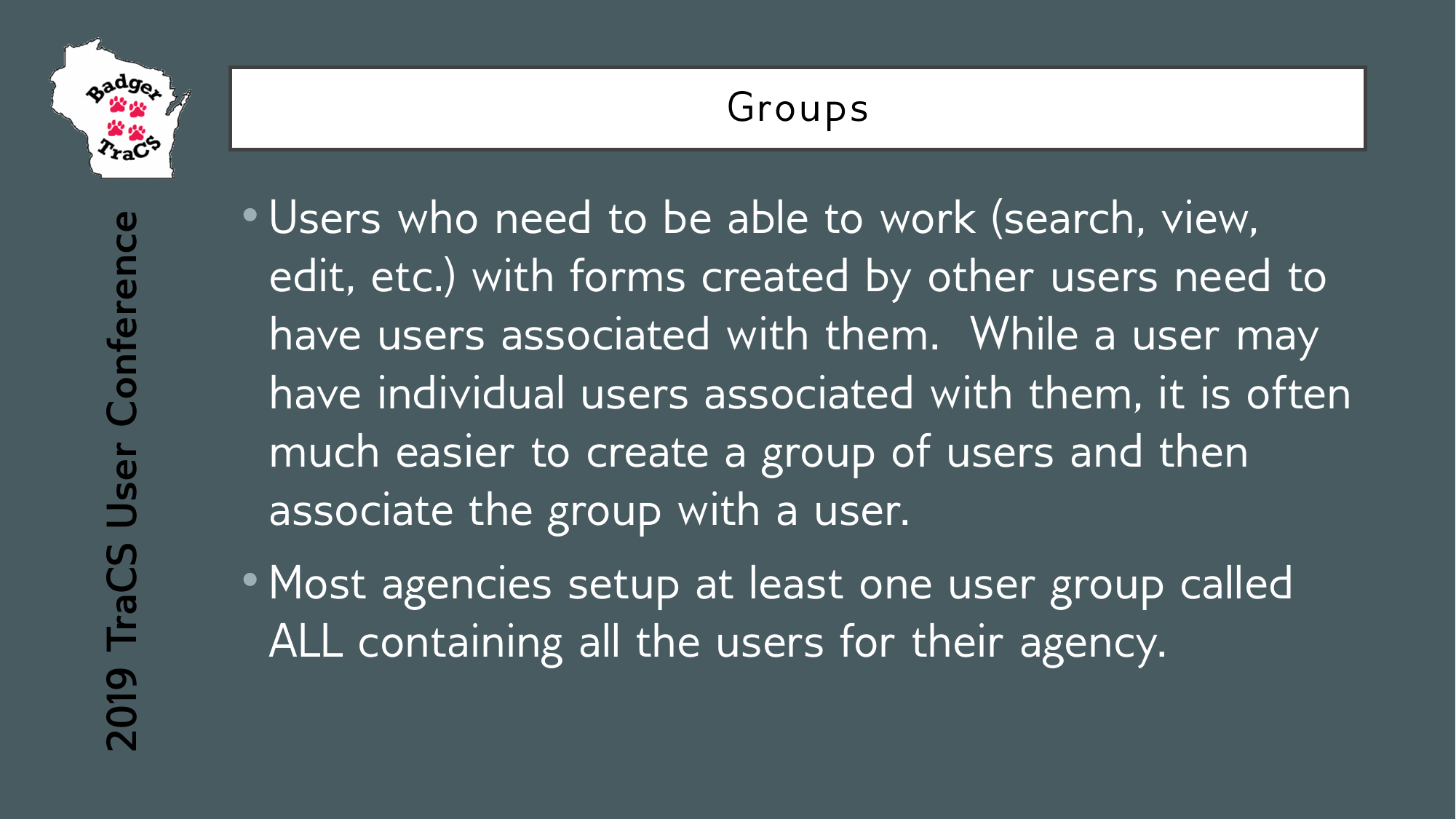

Groups
Users who need to be able to work (search, view, edit, etc.) with forms created by other users need to have users associated with them.  While a user may have individual users associated with them, it is often much easier to create a group of users and then associate the group with a user.
Most agencies setup at least one user group called ALL containing all the users for their agency.